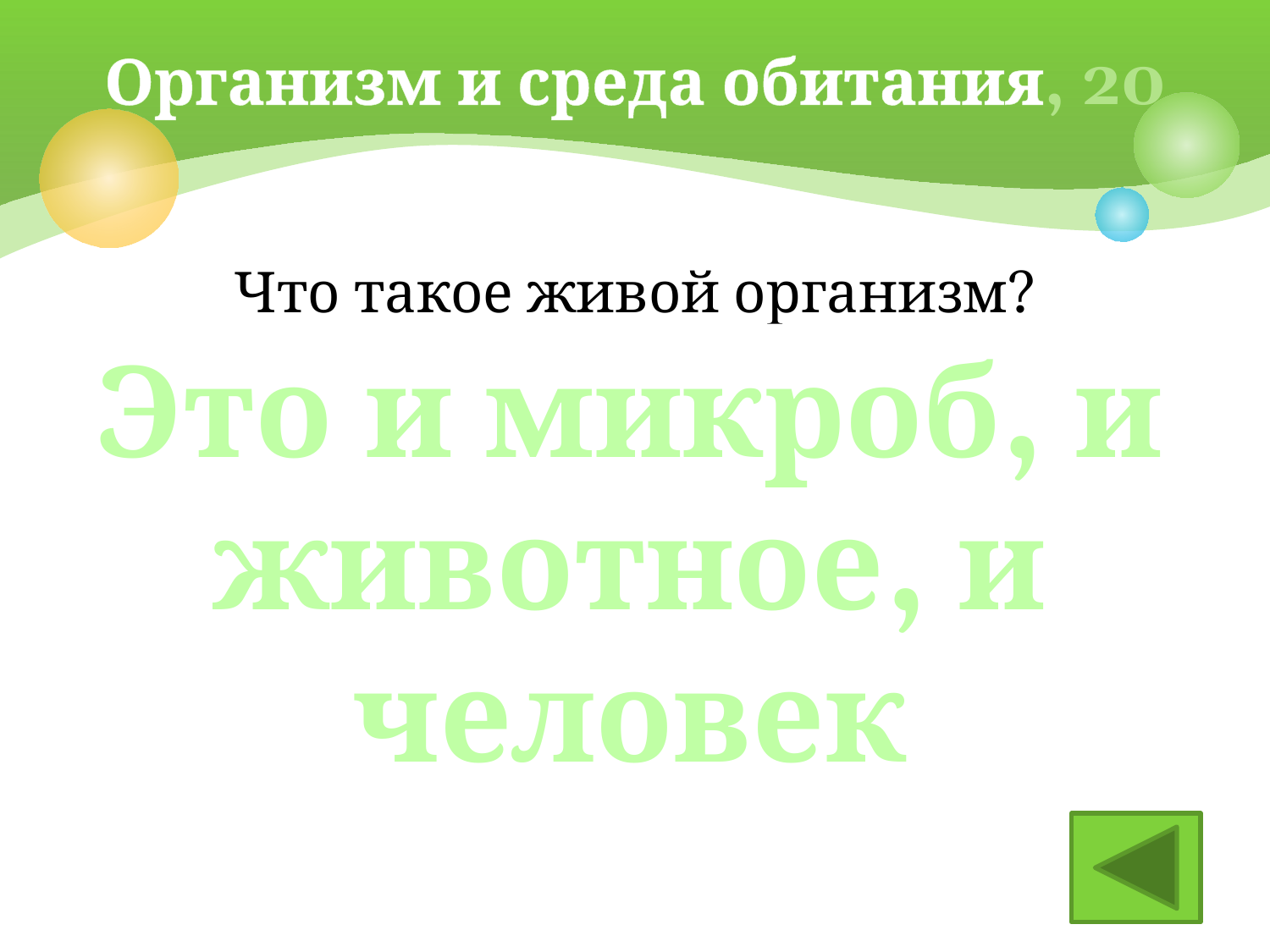

# Организм и среда обитания, 20
Что такое живой организм?
Это и микроб, и животное, и человек